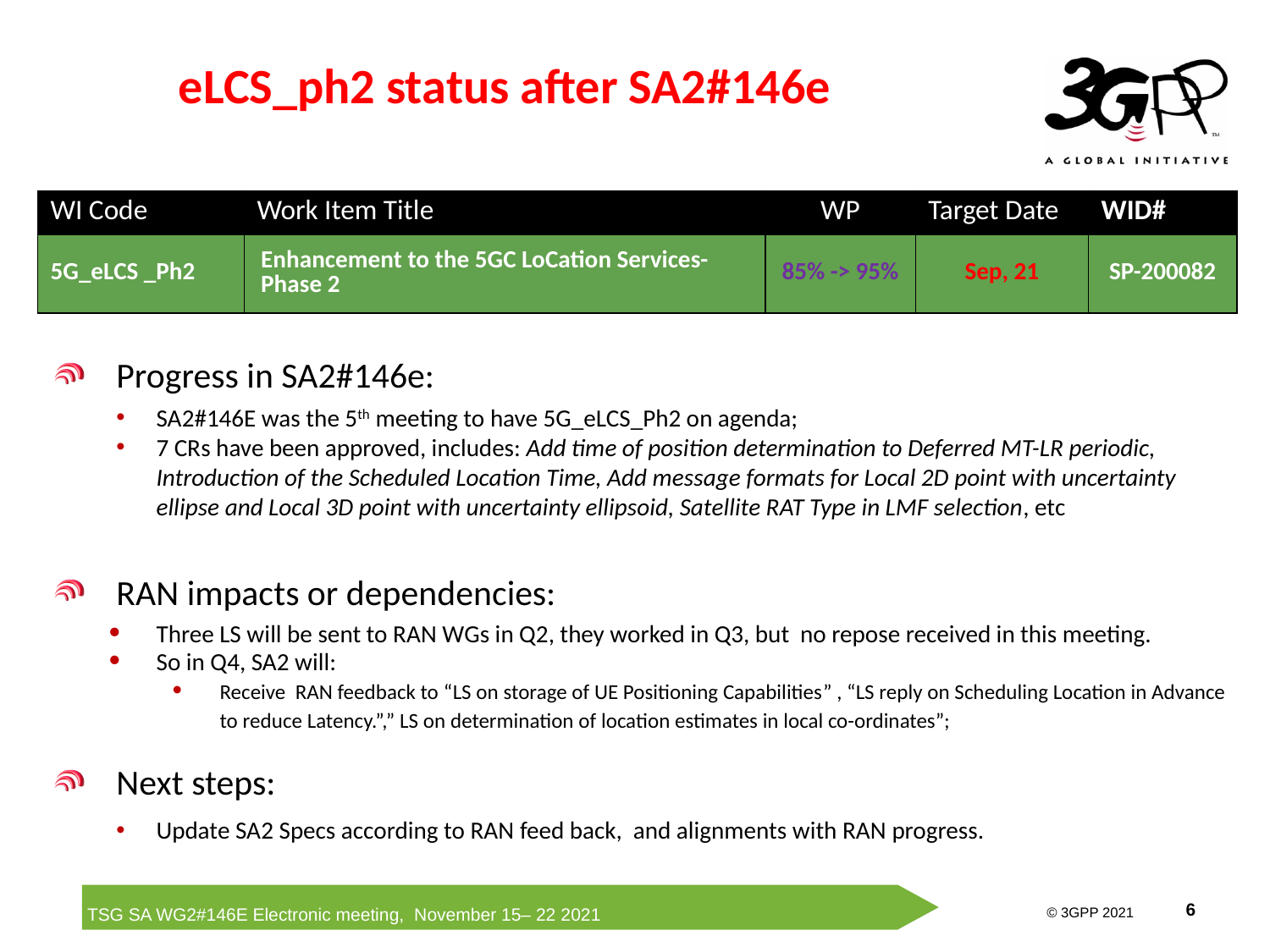

eLCS_ph2 status after SA2#146e
| WI Code | Work Item Title | WP | Target Date | WID# |
| --- | --- | --- | --- | --- |
| 5G\_eLCS \_Ph2 | Enhancement to the 5GC LoCation Services-Phase 2 | 85% -> 95% | Sep, 21 | SP-200082 |
Progress in SA2#146e:
SA2#146E was the 5th meeting to have 5G_eLCS_Ph2 on agenda;
7 CRs have been approved, includes: Add time of position determination to Deferred MT-LR periodic, Introduction of the Scheduled Location Time, Add message formats for Local 2D point with uncertainty ellipse and Local 3D point with uncertainty ellipsoid, Satellite RAT Type in LMF selection, etc

RAN impacts or dependencies:
Three LS will be sent to RAN WGs in Q2, they worked in Q3, but  no repose received in this meeting.
So in Q4, SA2 will:
Receive  RAN feedback to “LS on storage of UE Positioning Capabilities” , “LS reply on Scheduling Location in Advance to reduce Latency.”,” LS on determination of location estimates in local co-ordinates”;

Next steps:
Update SA2 Specs according to RAN feed back,  and alignments with RAN progress.